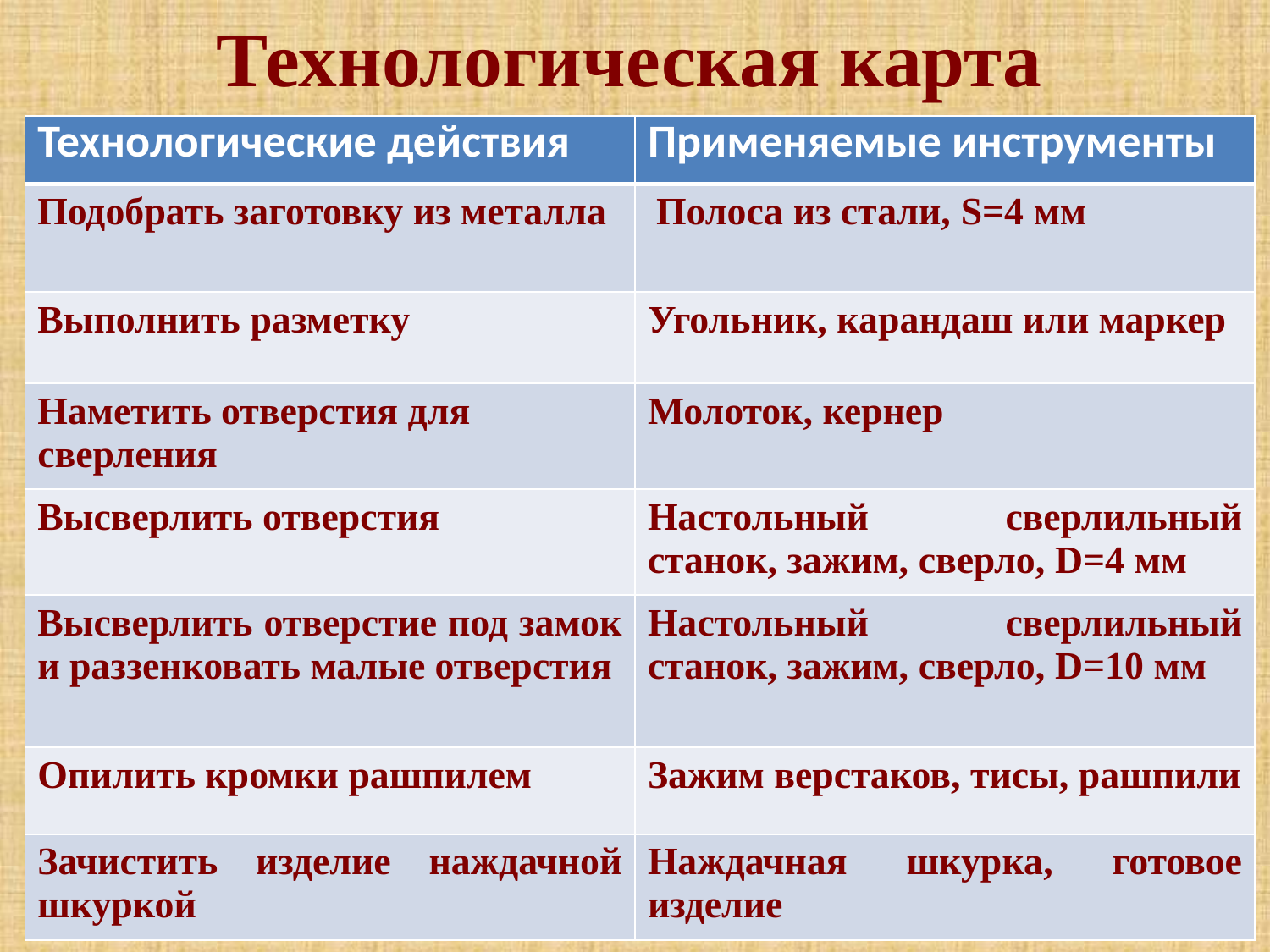

Технологическая карта
| Технологические действия | Применяемые инструменты |
| --- | --- |
| Подобрать заготовку из металла | Полоса из стали, S=4 мм |
| Выполнить разметку | Угольник, карандаш или маркер |
| Наметить отверстия для сверления | Молоток, кернер |
| Высверлить отверстия | Настольный сверлильный станок, зажим, сверло, D=4 мм |
| Высверлить отверстие под замок и раззенковать малые отверстия | Настольный сверлильный станок, зажим, сверло, D=10 мм |
| Опилить кромки рашпилем | Зажим верстаков, тисы, рашпили |
| Зачистить изделие наждачной шкуркой | Наждачная шкурка, готовое изделие |